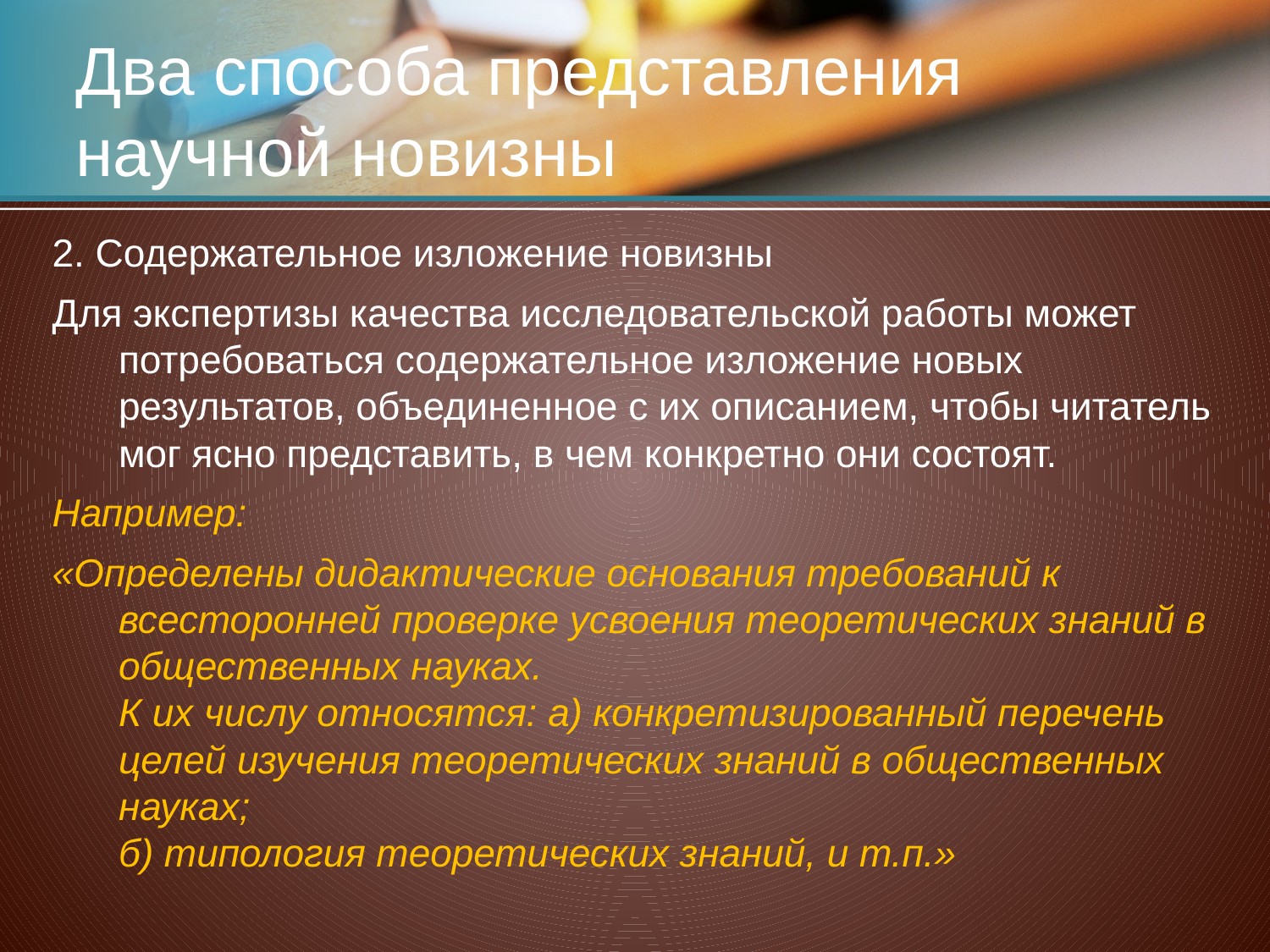

# Два способа представления научной новизны
2. Содержательное изложение новизны
Для экспертизы качества исследовательской работы может потребоваться содержательное изложение новых результатов, объединенное с их описанием, чтобы читатель мог ясно представить, в чем конкретно они состоят.
Например:
«Определены дидактические основания требований к всесторонней проверке усвоения теоретических знаний в общественных науках.
К их числу относятся: а) конкретизированный перечень целей изучения теоретических знаний в общественных науках;
б) типология теоретических знаний, и т.п.»